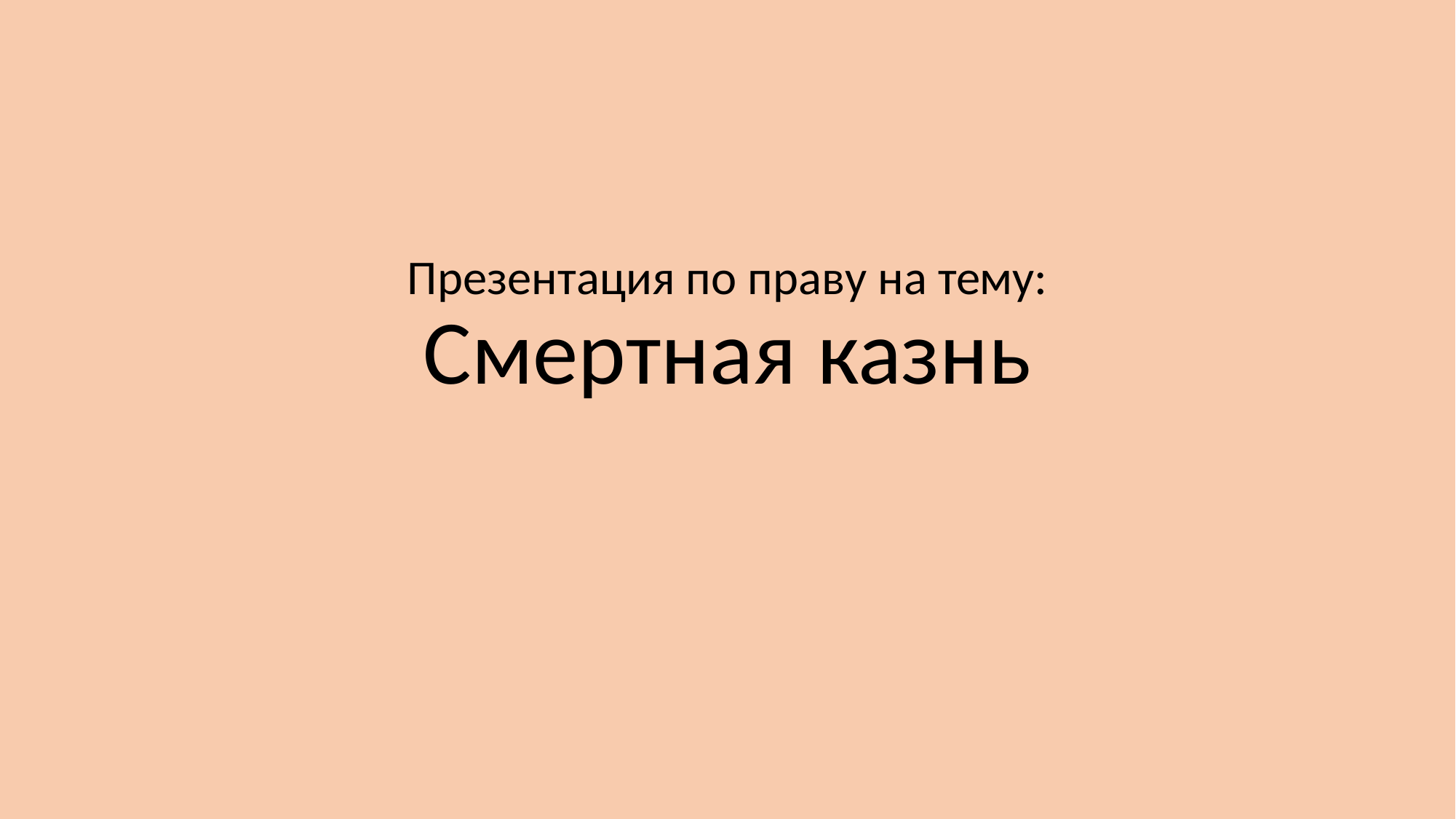

# Презентация по праву на тему: Смертная казнь